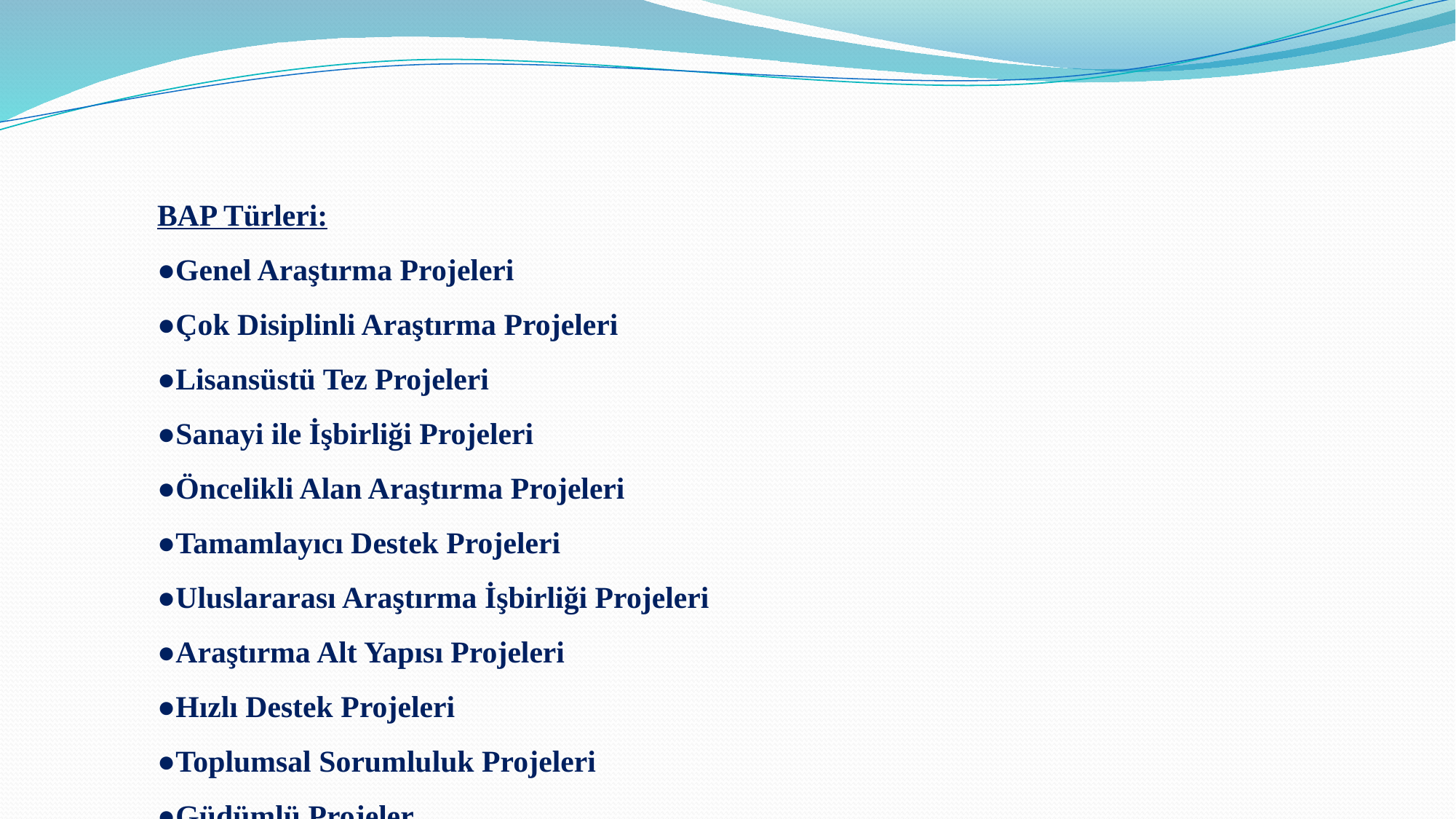

BAP Türleri:
●Genel Araştırma Projeleri
●Çok Disiplinli Araştırma Projeleri
●Lisansüstü Tez Projeleri
●Sanayi ile İşbirliği Projeleri
●Öncelikli Alan Araştırma Projeleri
●Tamamlayıcı Destek Projeleri
●Uluslararası Araştırma İşbirliği Projeleri
●Araştırma Alt Yapısı Projeleri
●Hızlı Destek Projeleri
●Toplumsal Sorumluluk Projeleri
●Güdümlü Projeler